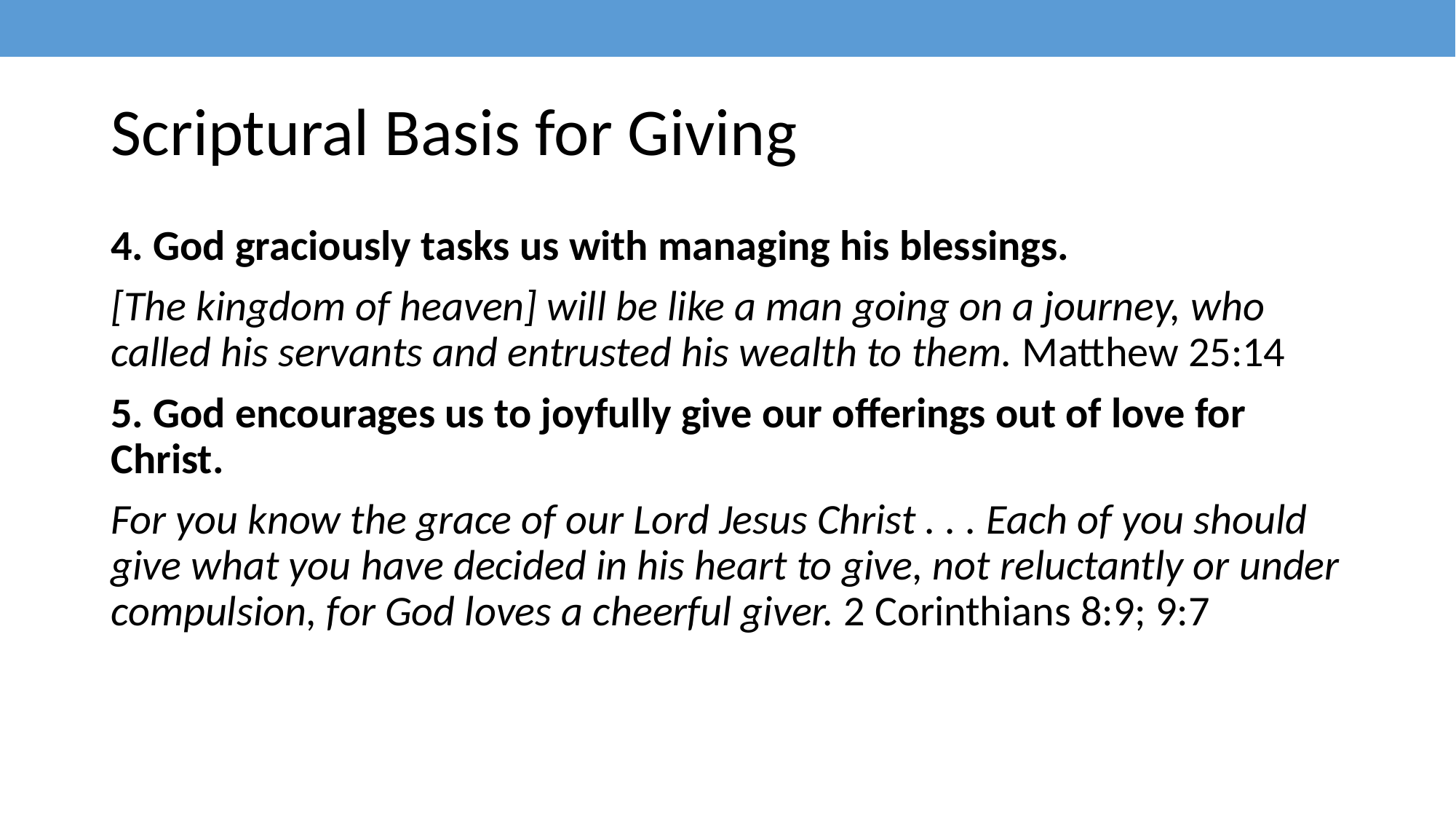

# Scriptural Basis for Giving
4. God graciously tasks us with managing his blessings.
[The kingdom of heaven] will be like a man going on a journey, who called his servants and entrusted his wealth to them. Matthew 25:14
5. God encourages us to joyfully give our offerings out of love for Christ.
For you know the grace of our Lord Jesus Christ . . . Each of you should give what you have decided in his heart to give, not reluctantly or under compulsion, for God loves a cheerful giver. 2 Corinthians 8:9; 9:7